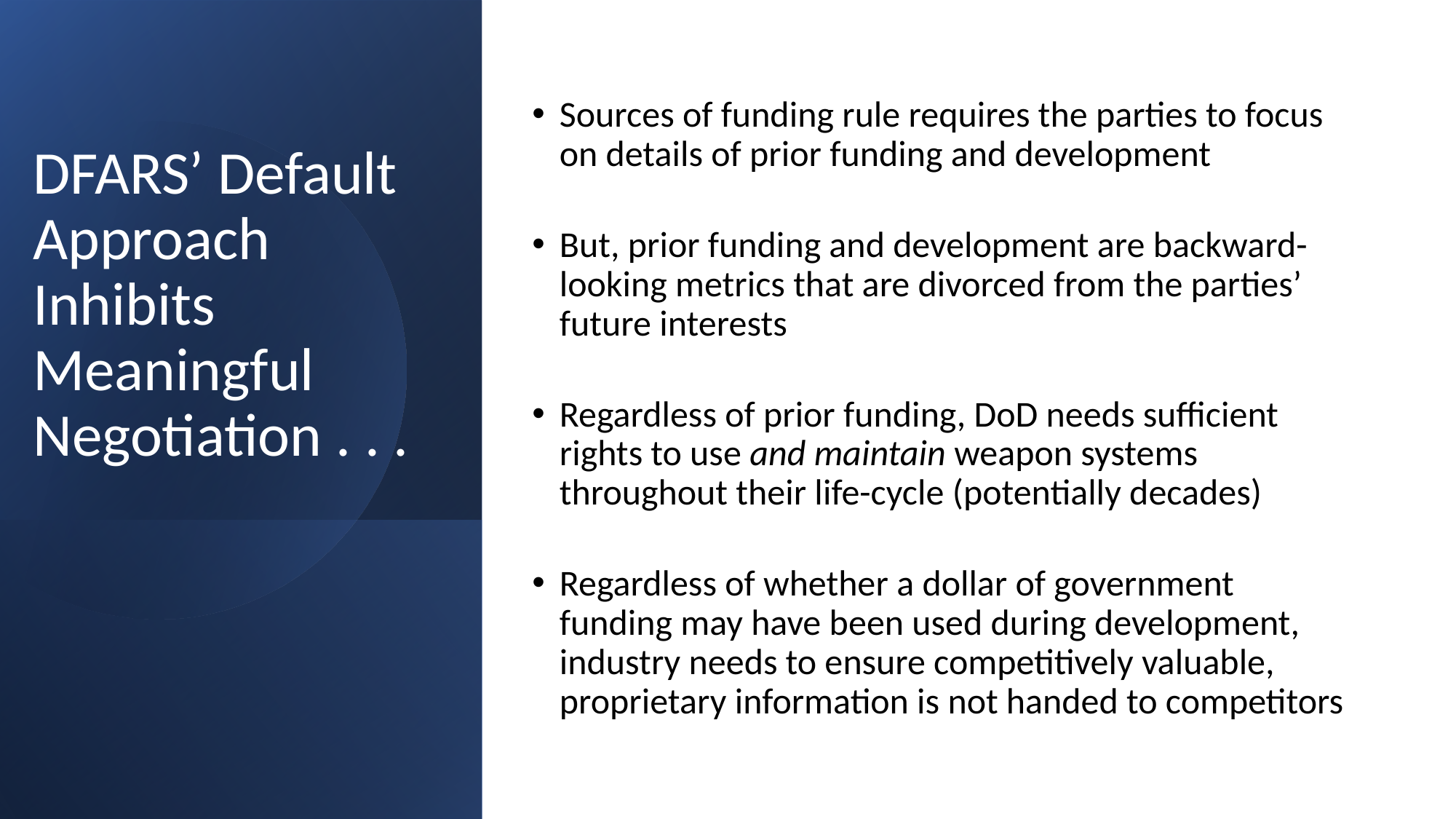

# DFARS’ Default Approach Inhibits Meaningful Negotiation . . .
Sources of funding rule requires the parties to focus on details of prior funding and development
But, prior funding and development are backward-looking metrics that are divorced from the parties’ future interests
Regardless of prior funding, DoD needs sufficient rights to use and maintain weapon systems throughout their life-cycle (potentially decades)
Regardless of whether a dollar of government funding may have been used during development, industry needs to ensure competitively valuable, proprietary information is not handed to competitors